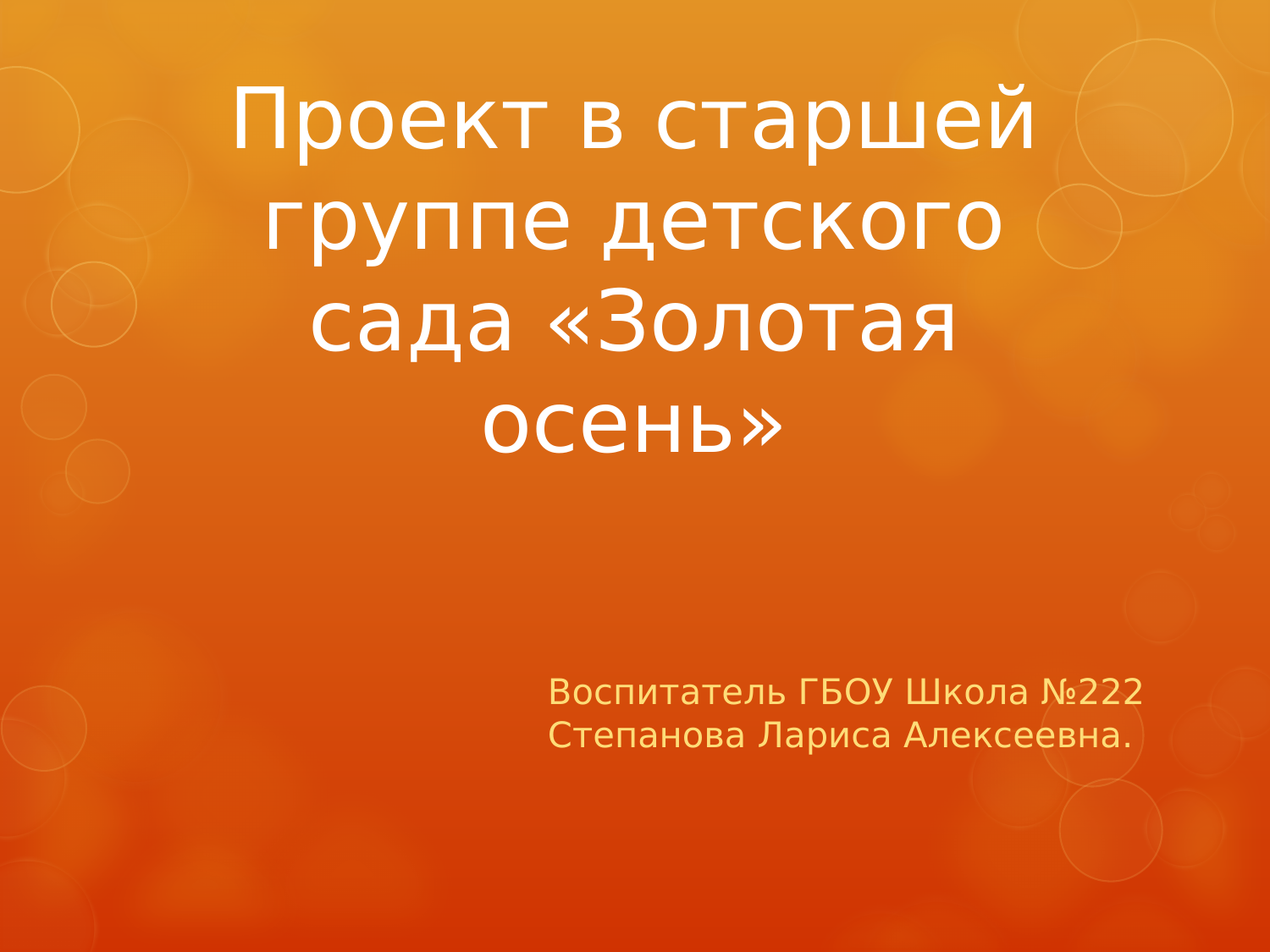

# Проект в старшей группе детского сада «Золотая осень»
Воспитатель ГБОУ Школа №222 Степанова Лариса Алексеевна.